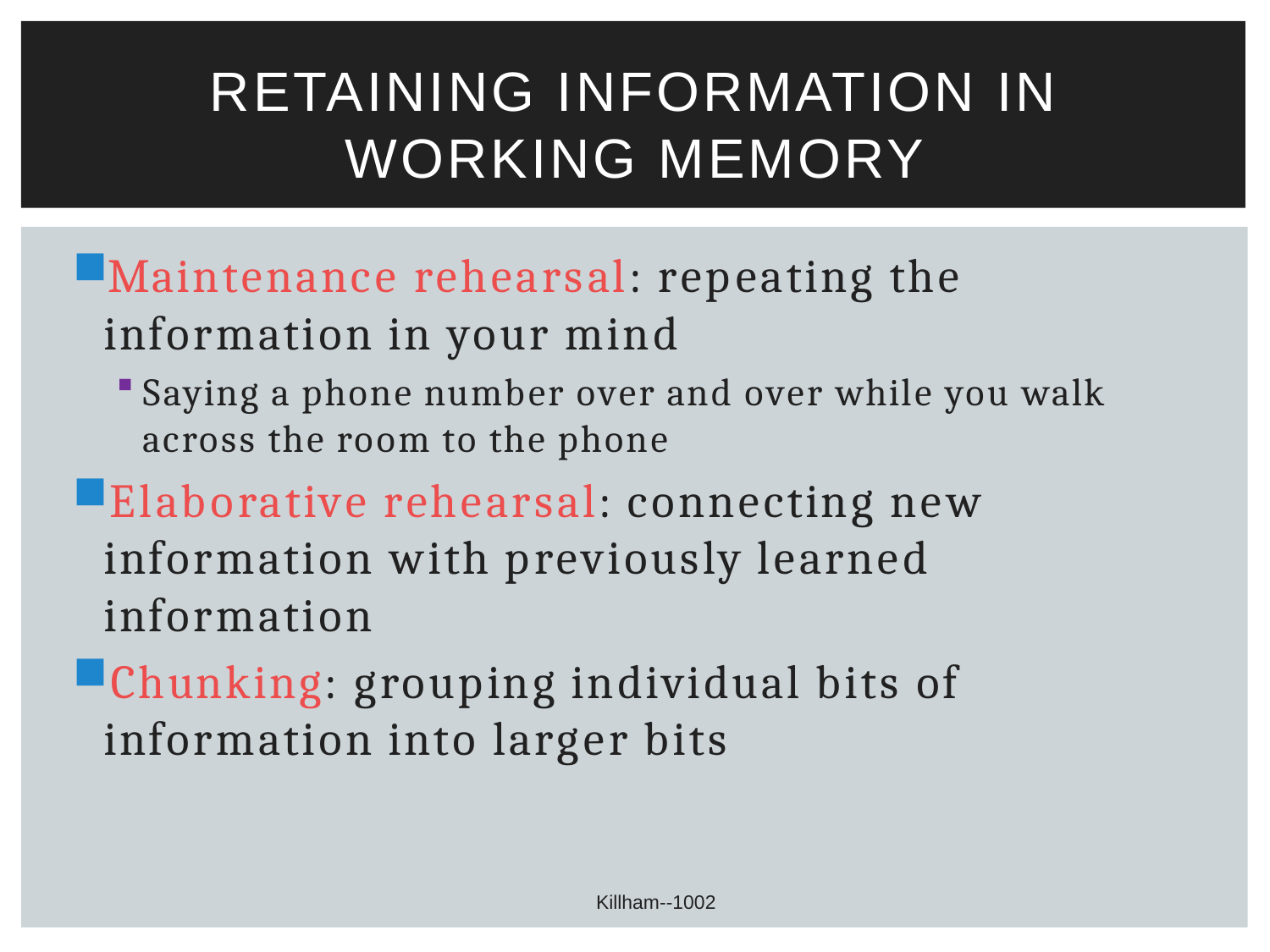

# Retaining Information in Working Memory
Maintenance rehearsal: repeating the information in your mind
Saying a phone number over and over while you walk across the room to the phone
Elaborative rehearsal: connecting new information with previously learned information
Chunking: grouping individual bits of information into larger bits
Killham--1002